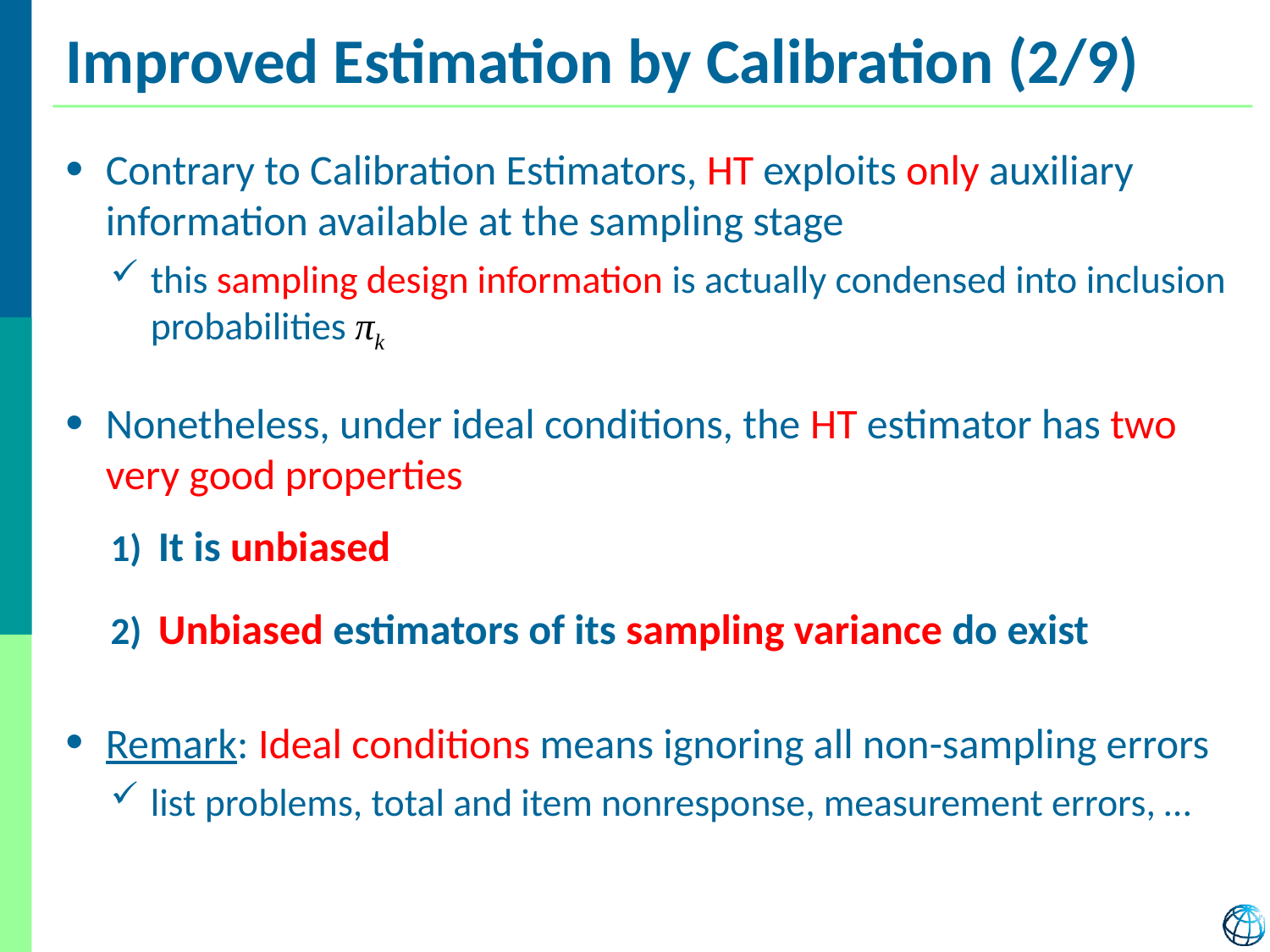

# Improved Estimation by Calibration (2/9)
Contrary to Calibration Estimators, HT exploits only auxiliary information available at the sampling stage
this sampling design information is actually condensed into inclusion probabilities πk
Nonetheless, under ideal conditions, the HT estimator has two very good properties
It is unbiased
Unbiased estimators of its sampling variance do exist
Remark: Ideal conditions means ignoring all non-sampling errors
list problems, total and item nonresponse, measurement errors, …